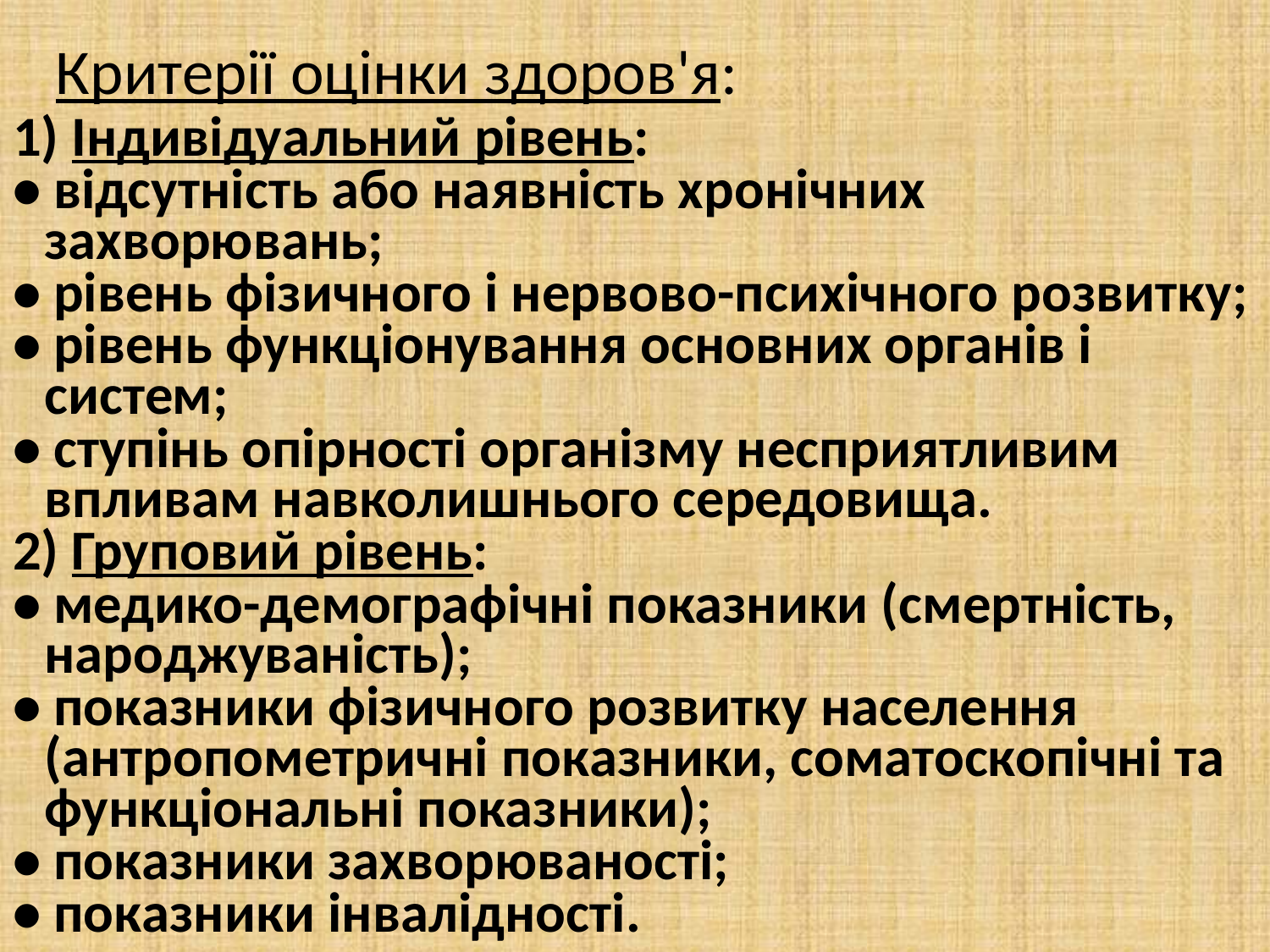

# Критерії оцінки здоров'я:
1) Індивідуальний рівень:
• відсутність або наявність хронічних захворювань;
• рівень фізичного і нервово-психічного розвитку;
• рівень функціонування основних органів і систем;
• ступінь опірності організму несприятливим впливам навколишнього середовища.
2) Груповий рівень:
• медико-демографічні показники (смертність, народжуваність);
• показники фізичного розвитку населення (антропометричні показники, соматоскопічні та функціональні показники);
• показники захворюваності;
• показники інвалідності.